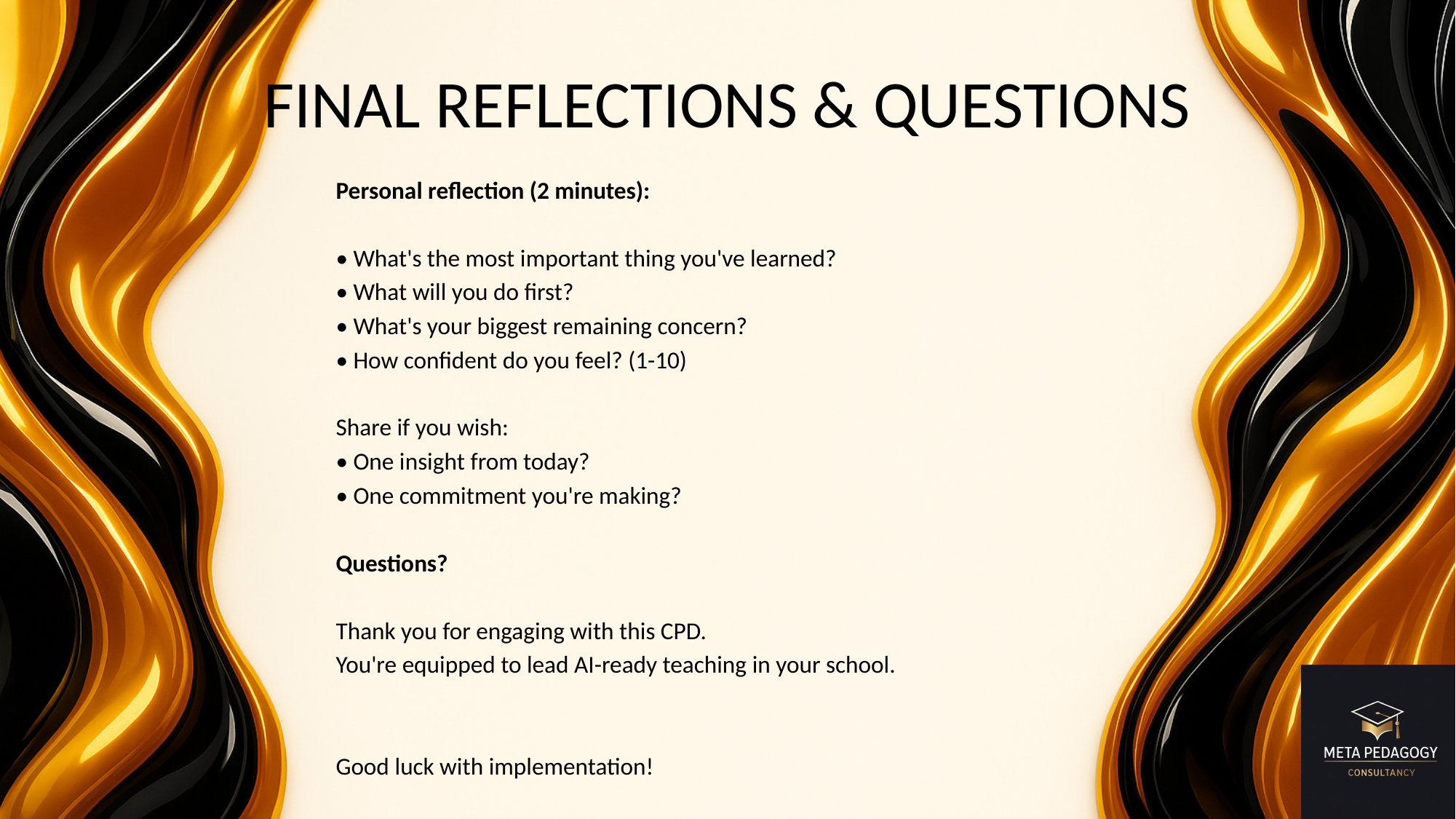

# FINAL REFLECTIONS & QUESTIONS
Personal reflection (2 minutes):

• What's the most important thing you've learned?
• What will you do first?
• What's your biggest remaining concern?
• How confident do you feel? (1-10)

Share if you wish:
• One insight from today?
• One commitment you're making?

Questions?

Thank you for engaging with this CPD.
You're equipped to lead AI-ready teaching in your school.

Good luck with implementation!